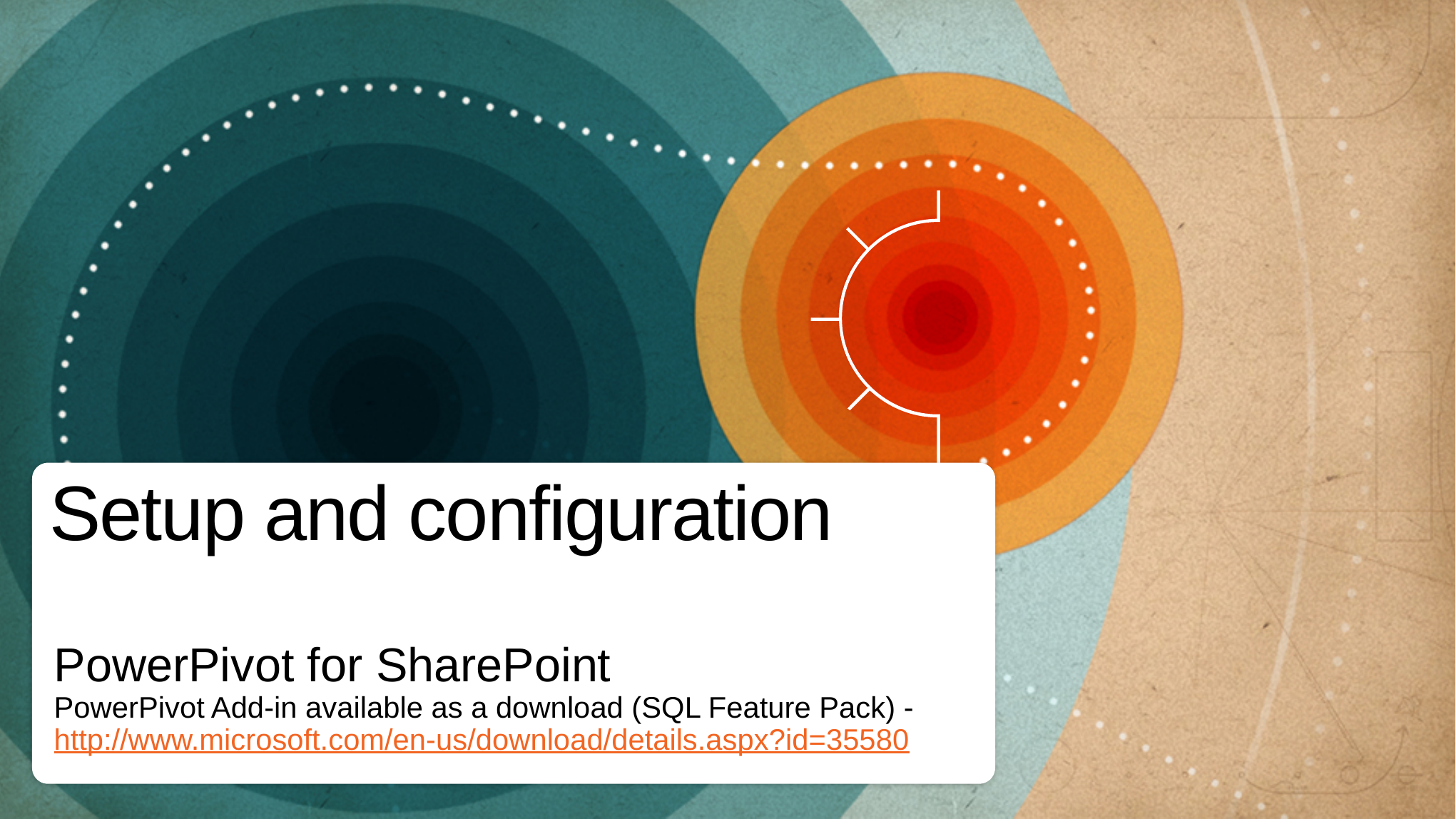

# Setup and configuration
PowerPivot for SharePoint
PowerPivot Add-in available as a download (SQL Feature Pack) - http://www.microsoft.com/en-us/download/details.aspx?id=35580